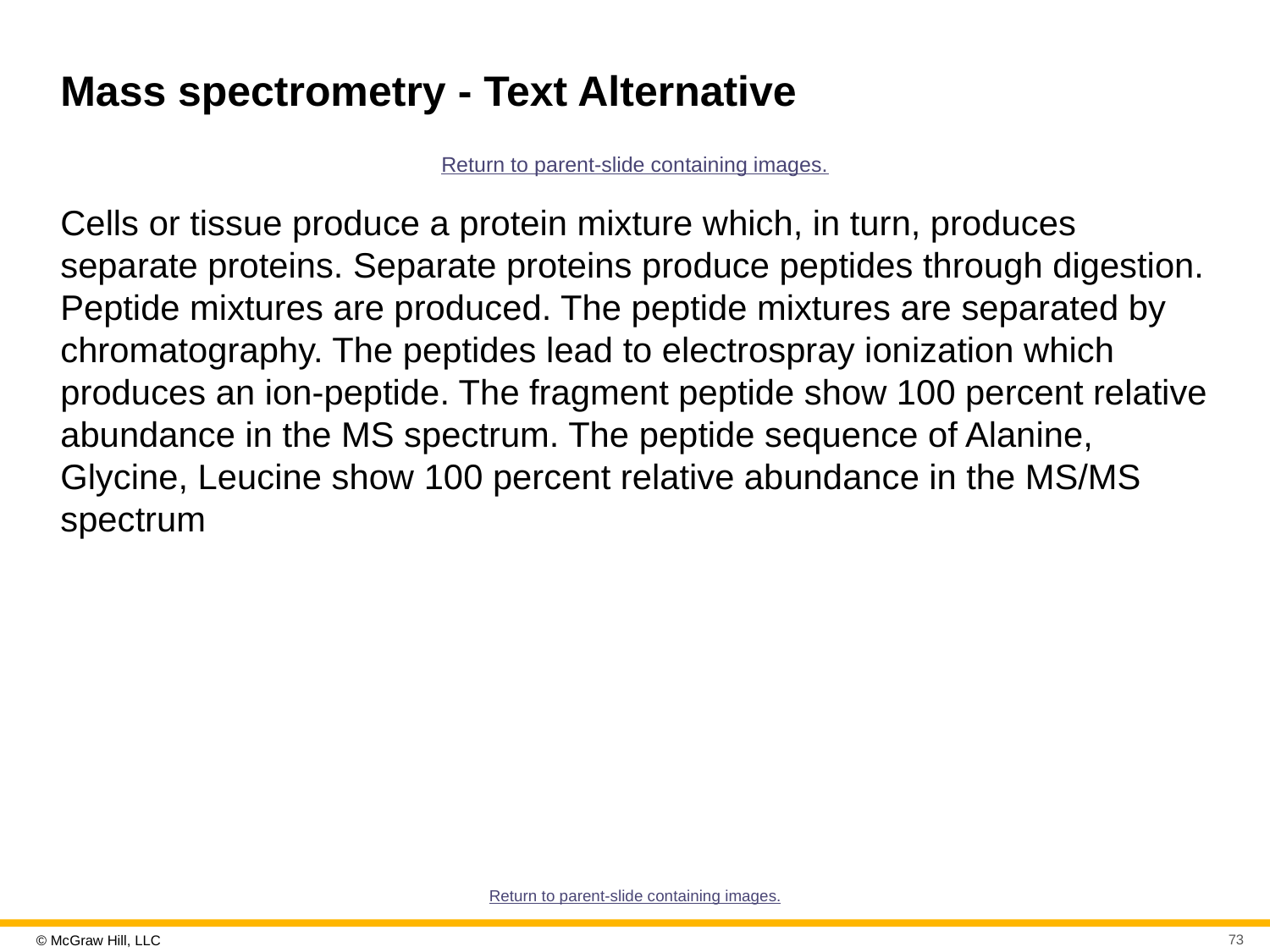

# Mass spectrometry - Text Alternative
Return to parent-slide containing images.
Cells or tissue produce a protein mixture which, in turn, produces separate proteins. Separate proteins produce peptides through digestion. Peptide mixtures are produced. The peptide mixtures are separated by chromatography. The peptides lead to electrospray ionization which produces an ion-peptide. The fragment peptide show 100 percent relative abundance in the MS spectrum. The peptide sequence of Alanine, Glycine, Leucine show 100 percent relative abundance in the MS/MS spectrum
Return to parent-slide containing images.
73